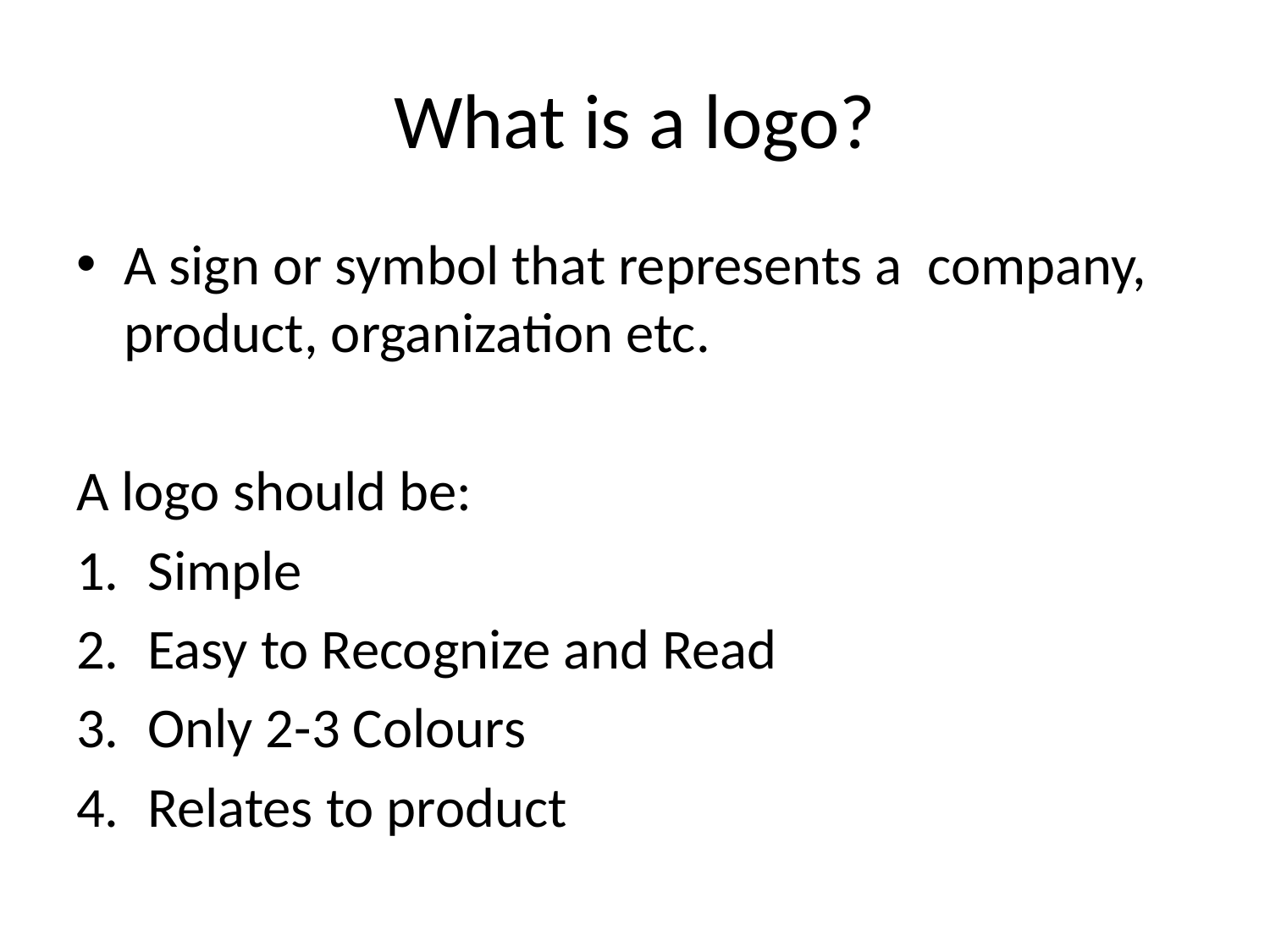

# What is a logo?
A sign or symbol that represents a  company, product, organization etc.

A logo should be:
Simple
Easy to Recognize and Read
Only 2-3 Colours
Relates to product